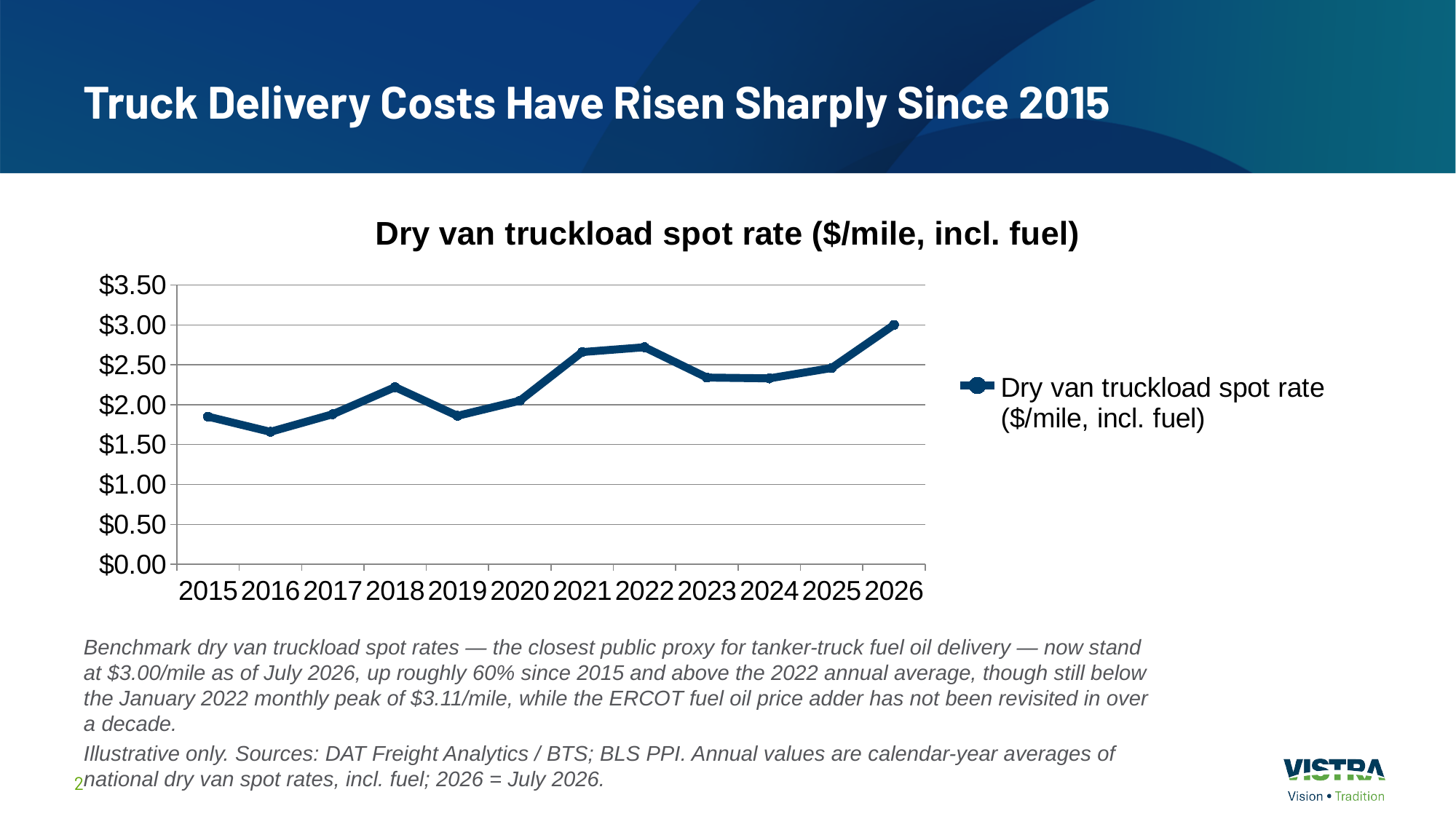

# Truck Delivery Costs Have Risen Sharply Since 2015

### Chart:

| Category | Dry van truckload spot rate ($/mile, incl. fuel) |
|---|---|
| 2015 | 1.85 |
| 2016 | 1.66 |
| 2017 | 1.88 |
| 2018 | 2.22 |
| 2019 | 1.86 |
| 2020 | 2.05 |
| 2021 | 2.66 |
| 2022 | 2.72 |
| 2023 | 2.34 |
| 2024 | 2.33 |
| 2025 | 2.46 |
| 2026 | 3.0 |
Benchmark dry van truckload spot rates — the closest public proxy for tanker-truck fuel oil delivery — now stand at $3.00/mile as of July 2026, up roughly 60% since 2015 and above the 2022 annual average, though still below the January 2022 monthly peak of $3.11/mile, while the ERCOT fuel oil price adder has not been revisited in over a decade.
Illustrative only. Sources: DAT Freight Analytics / BTS; BLS PPI. Annual values are calendar-year averages of national dry van spot rates, incl. fuel; 2026 = July 2026.